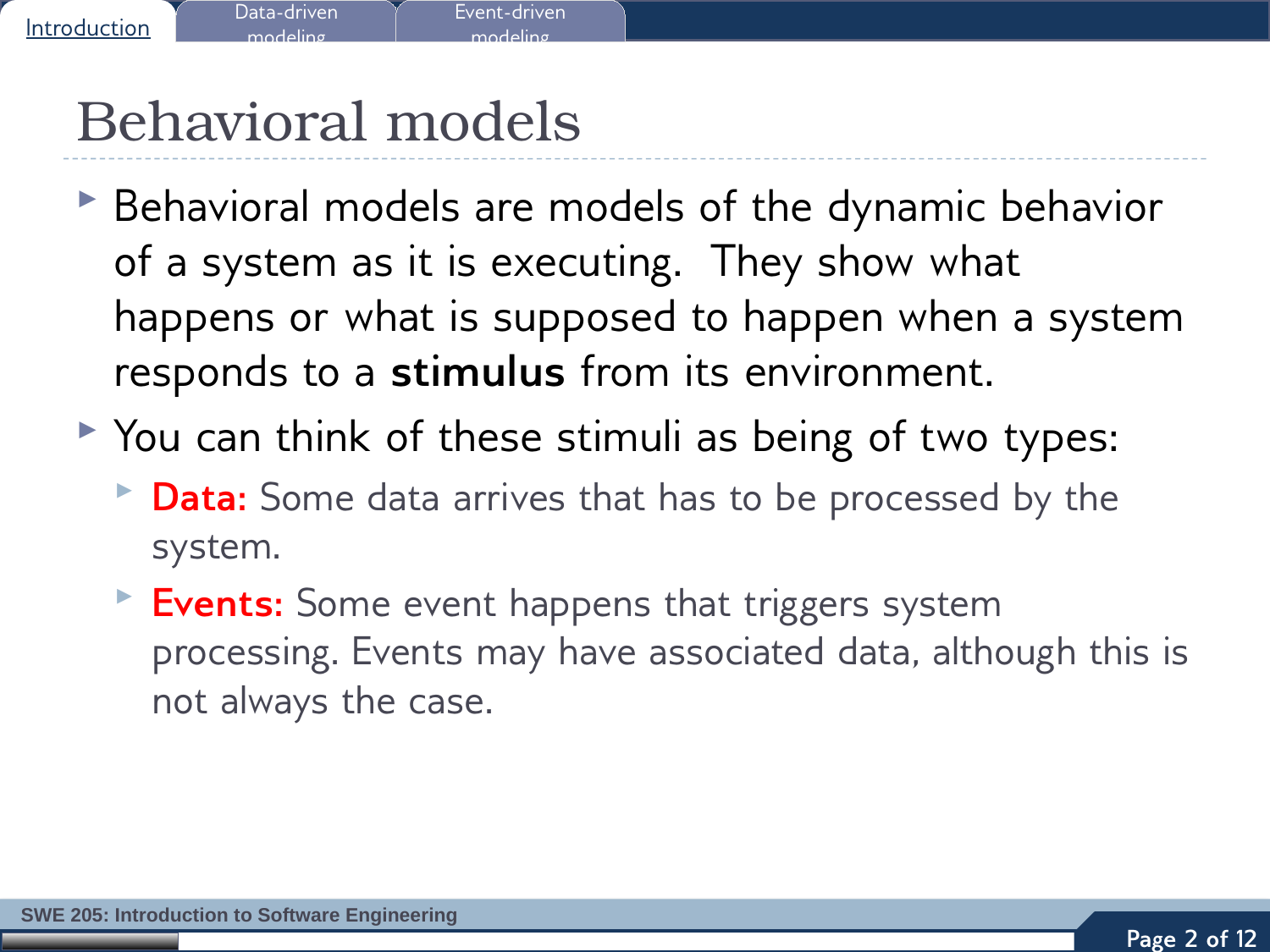

Introduction
Data-driven modeling
Event-driven modeling
# Behavioral models
Behavioral models are models of the dynamic behavior of a system as it is executing.  They show what happens or what is supposed to happen when a system responds to a stimulus from its environment.
You can think of these stimuli as being of two types:
Data: Some data arrives that has to be processed by the system.
Events: Some event happens that triggers system processing. Events may have associated data, although this is not always the case.

2
Page 2 of 12